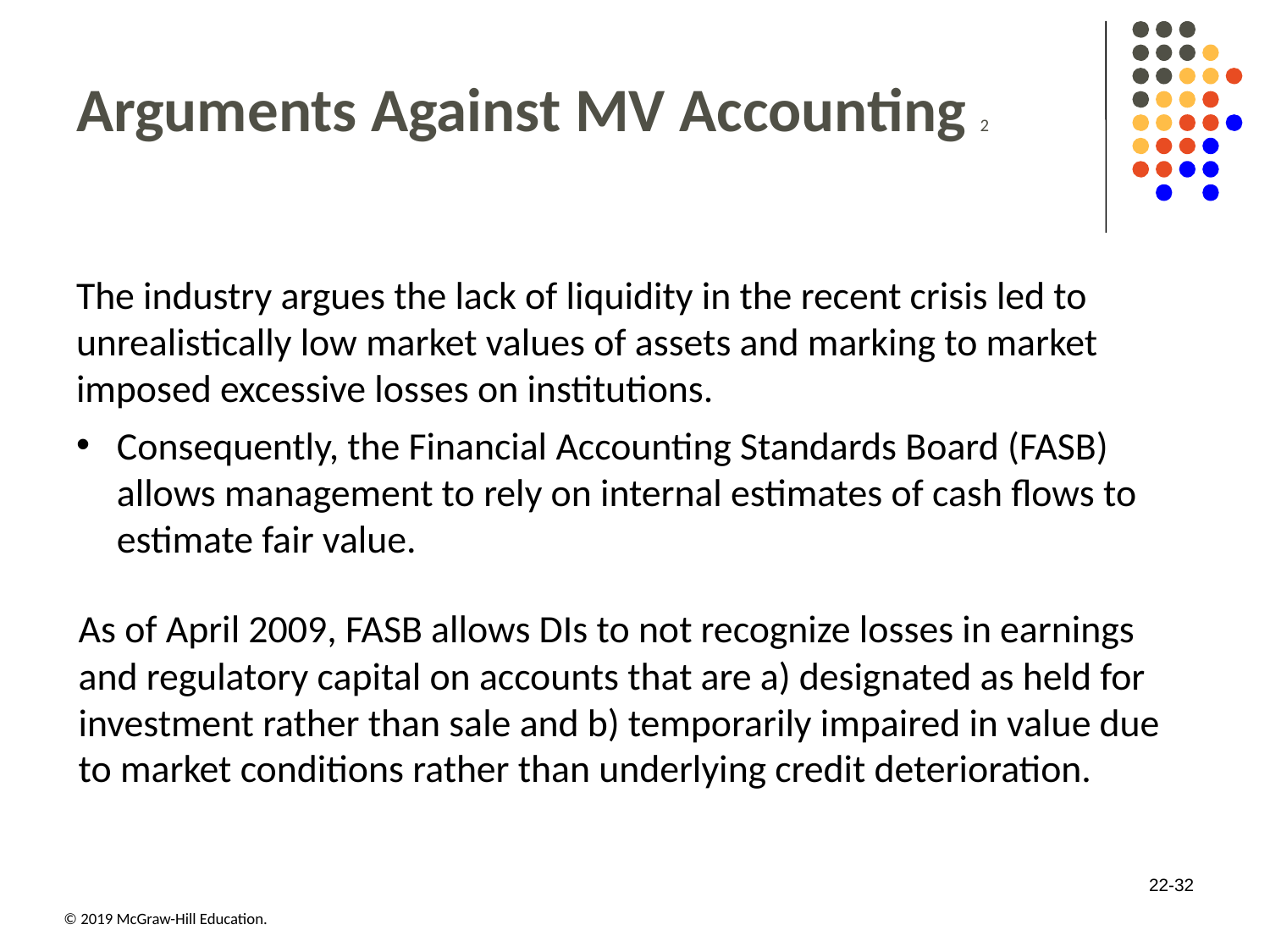

# Arguments Against MV Accounting 2
The industry argues the lack of liquidity in the recent crisis led to unrealistically low market values of assets and marking to market imposed excessive losses on institutions.
Consequently, the Financial Accounting Standards Board (FASB) allows management to rely on internal estimates of cash flows to estimate fair value.
As of April 2009, FASB allows DIs to not recognize losses in earnings and regulatory capital on accounts that are a) designated as held for investment rather than sale and b) temporarily impaired in value due to market conditions rather than underlying credit deterioration.
22-32